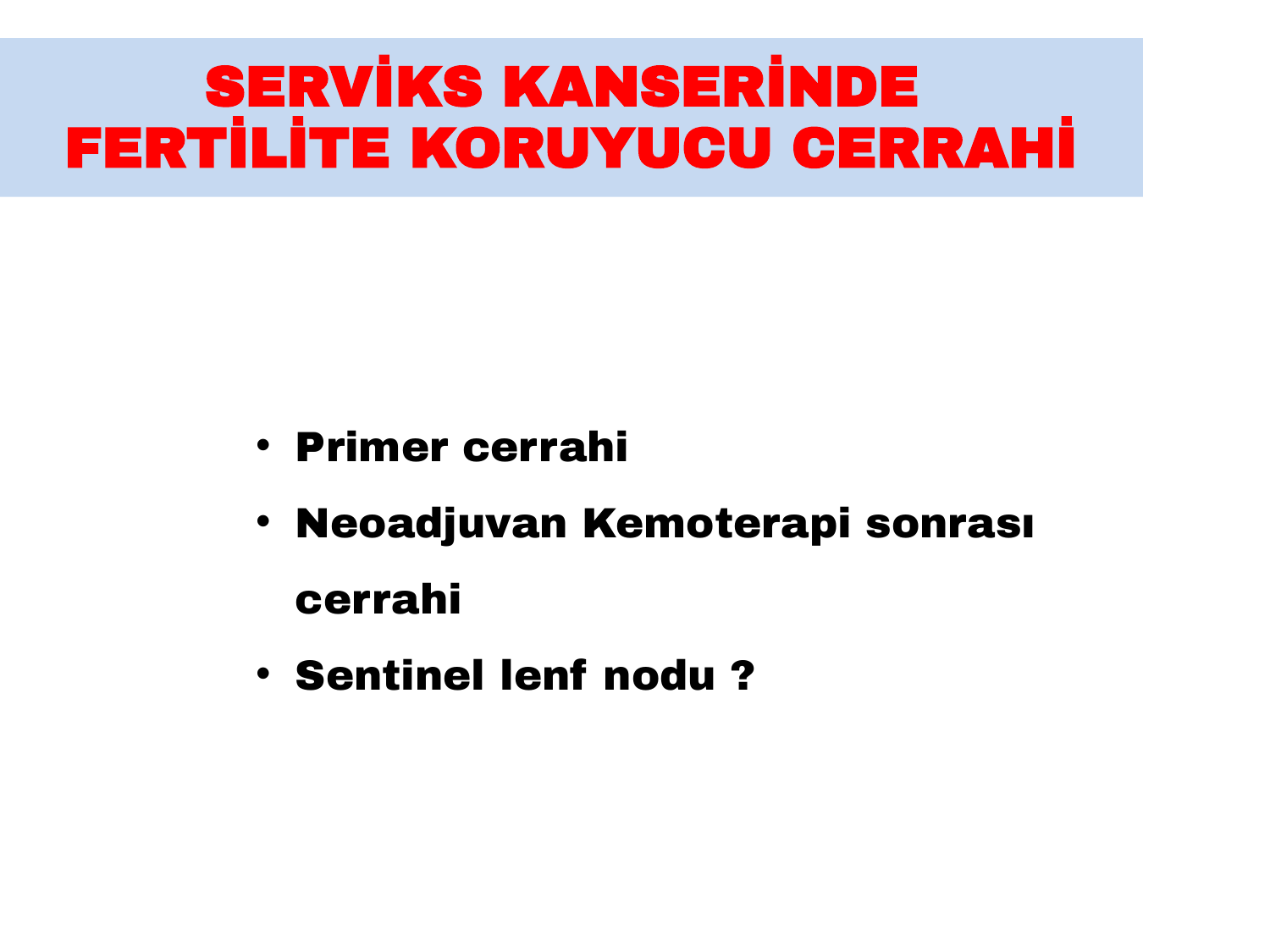

SERVİKS KANSERİNDE
FERTİLİTE KORUYUCU CERRAHİ
Primer cerrahi
Neoadjuvan Kemoterapi sonrası cerrahi
Sentinel lenf nodu ?